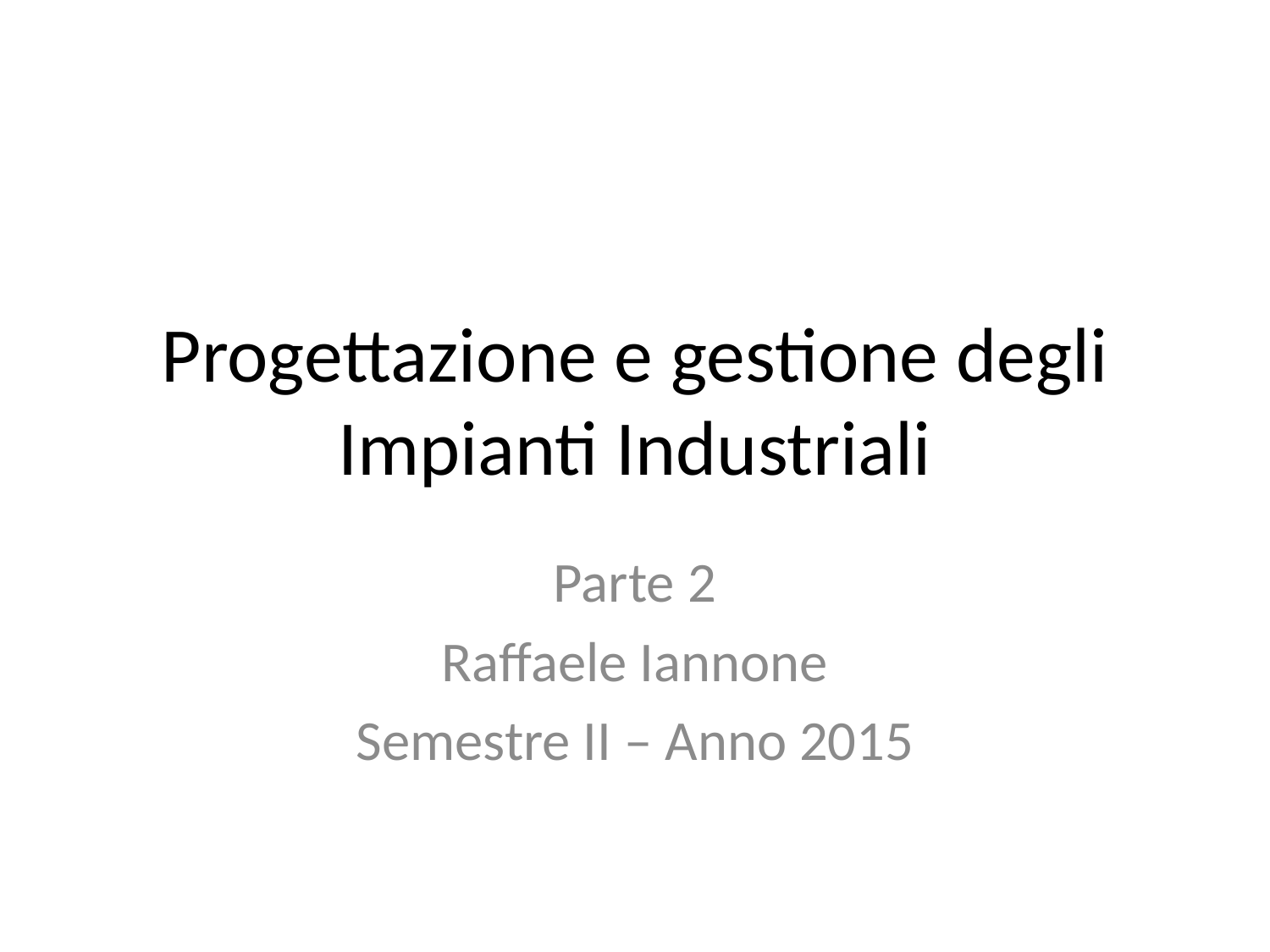

# Progettazione e gestione degli Impianti Industriali
Parte 2
Raffaele Iannone
Semestre II – Anno 2015